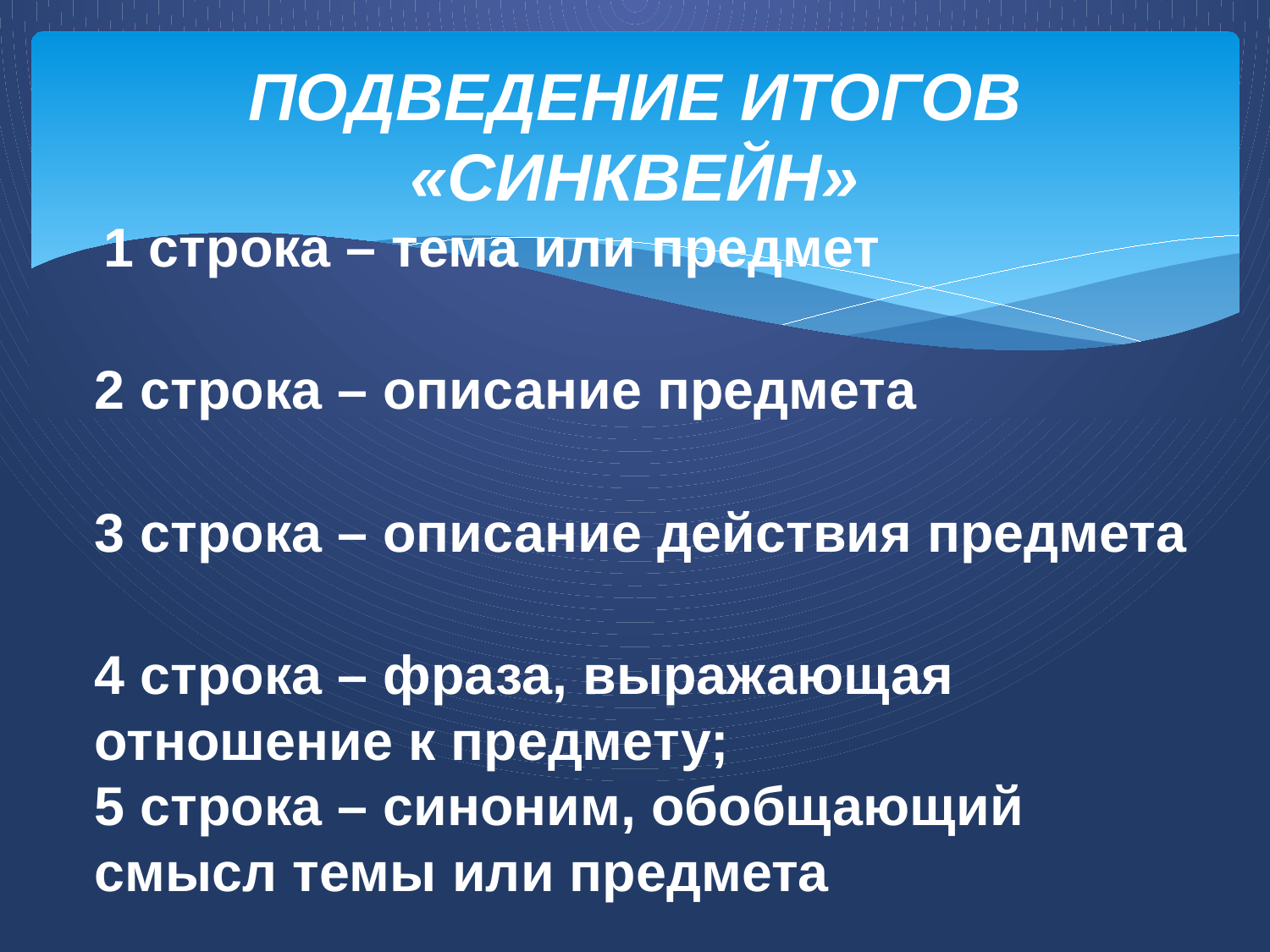

# ПОДВЕДЕНИЕ ИТОГОВ «СИНКВЕЙН»
    1 строка – тема или предмет
2 строка – описание предмета
3 строка – описание действия предмета
4 строка – фраза, выражающая отношение к предмету;
5 строка – синоним, обобщающий смысл темы или предмета